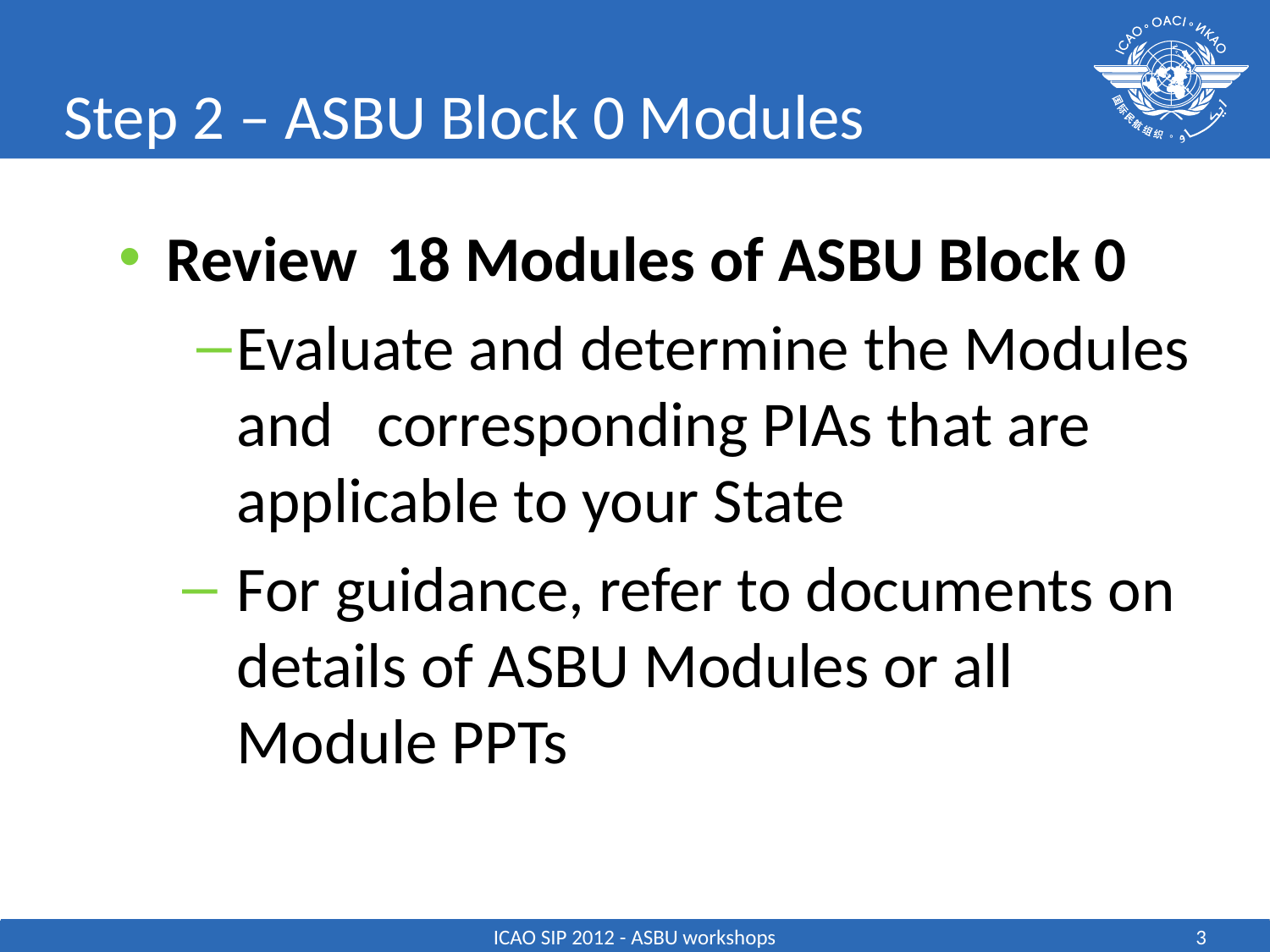

# Step 2 – ASBU Block 0 Modules
Review  18 Modules of ASBU Block 0
Evaluate and determine the Modules and   corresponding PIAs that are applicable to your State
For guidance, refer to documents on details of ASBU Modules or all Module PPTs
ICAO SIP 2012 - ASBU workshops
3